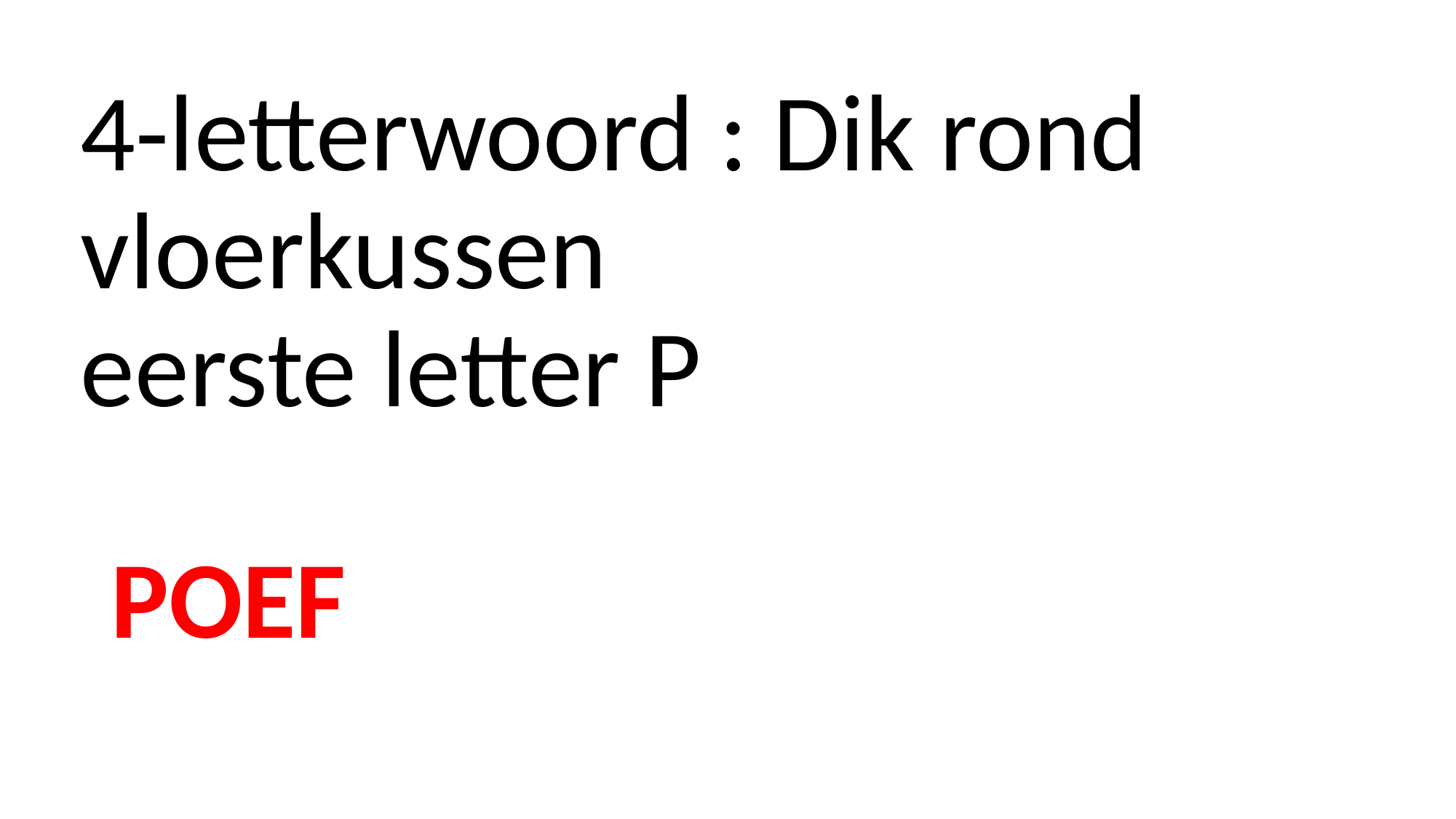

# 4-letterwoord : Dik rond vloerkussen eerste letter P
POEF